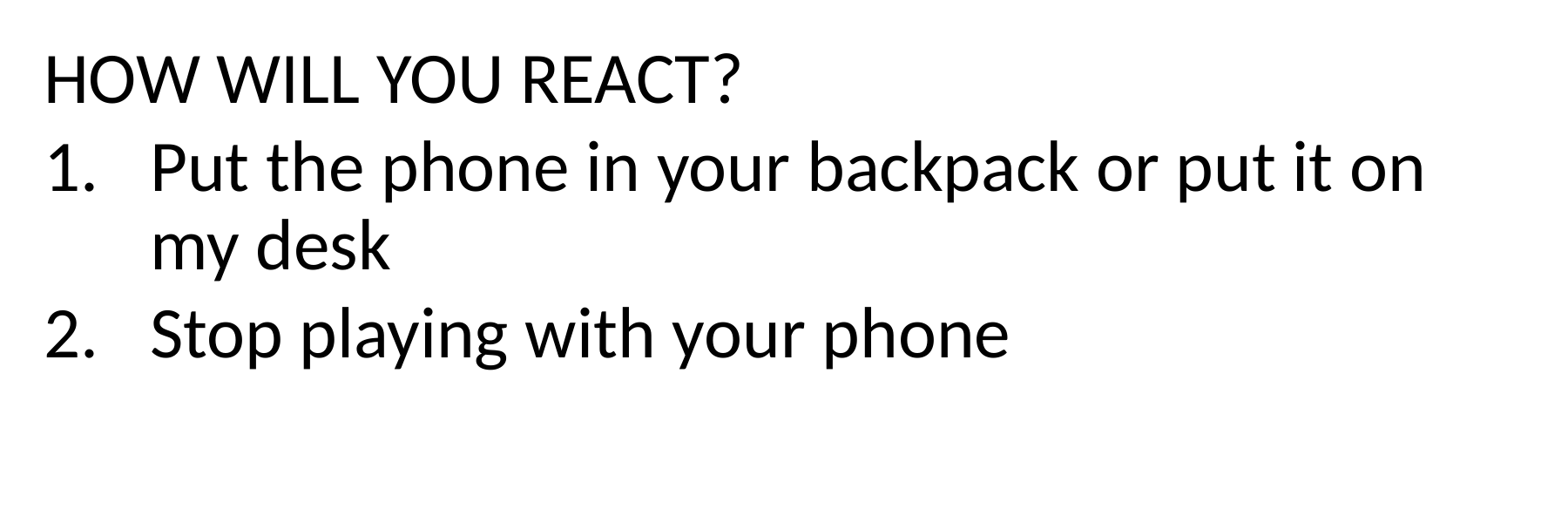

HOW WILL YOU REACT?
Put the phone in your backpack or put it on my desk
Stop playing with your phone